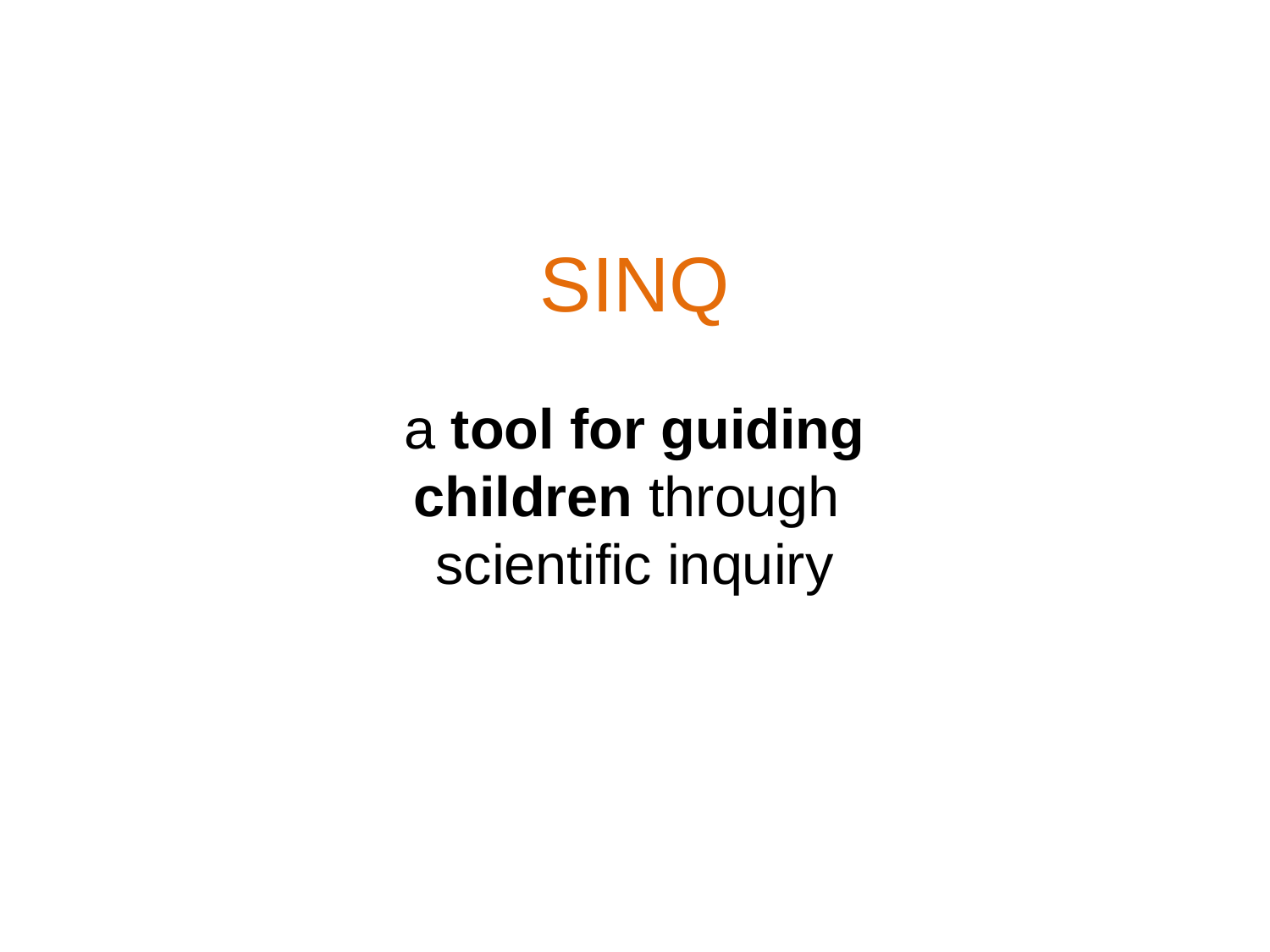

# SINQ
a tool for guiding
children through
scientific inquiry